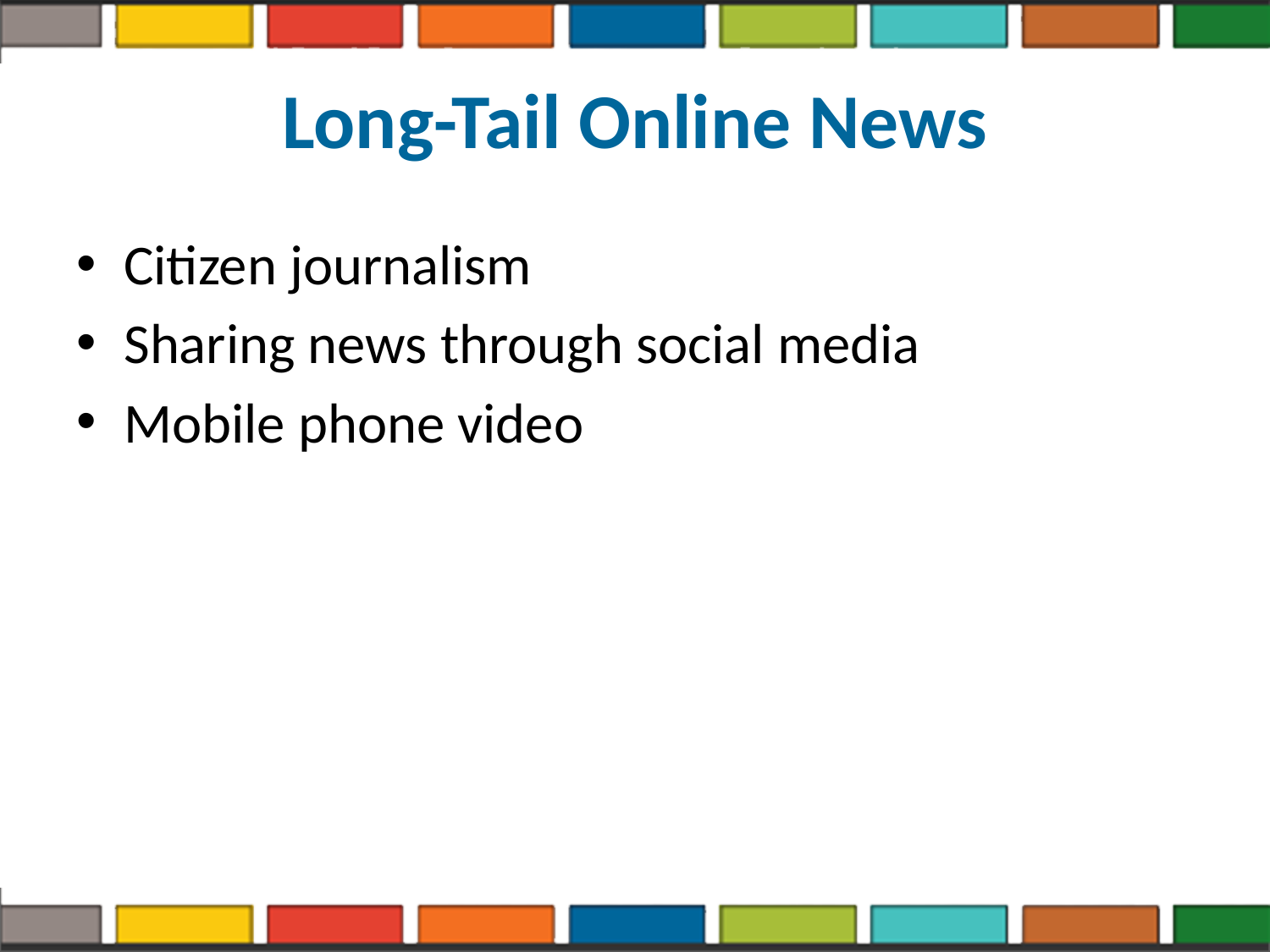

# Long-Tail Online News
Citizen journalism
Sharing news through social media
Mobile phone video